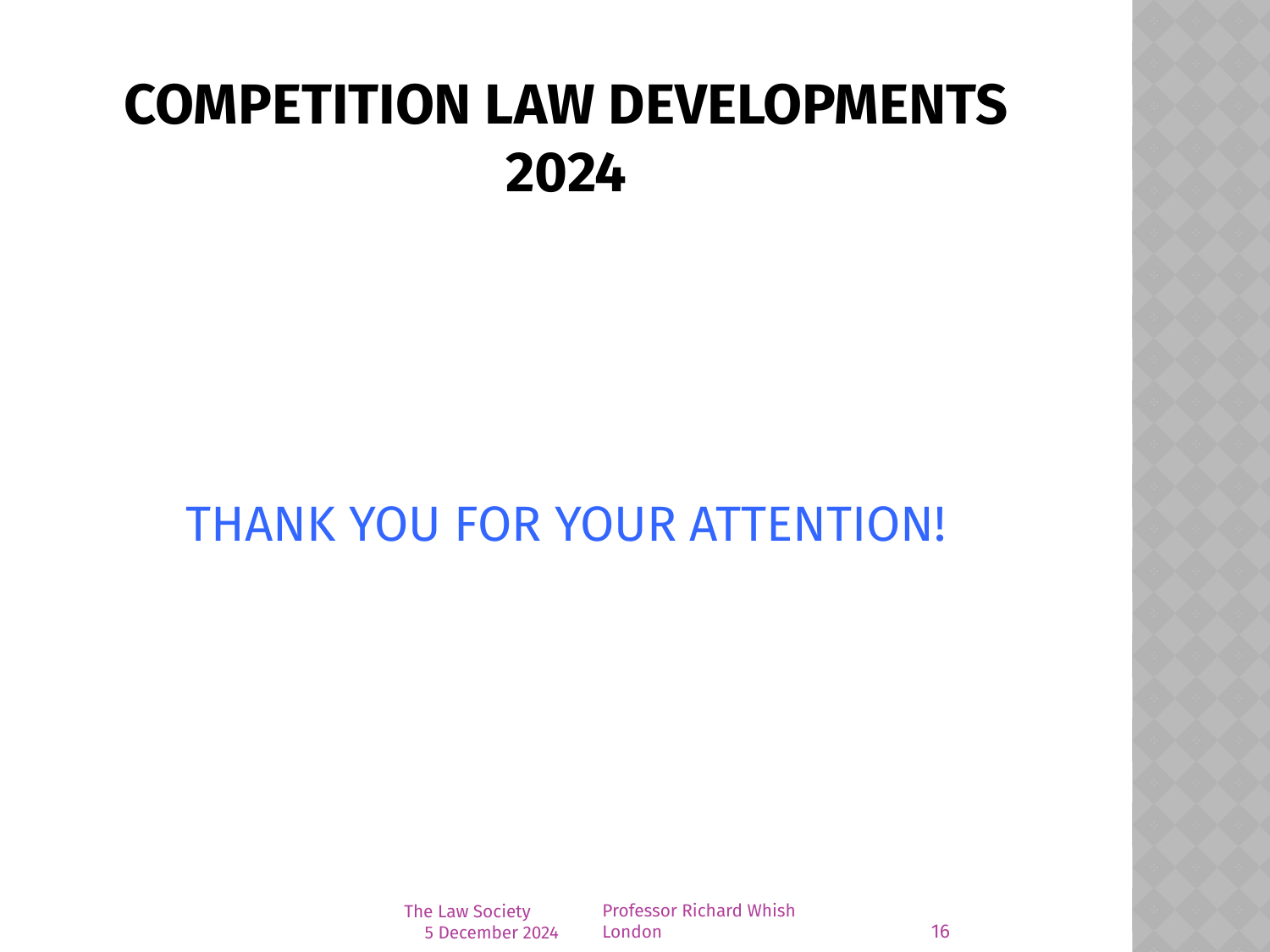

# Competition law developments 2024

THANK YOU FOR YOUR ATTENTION!
16
The Law Society
5 December 2024
Professor Richard Whish London